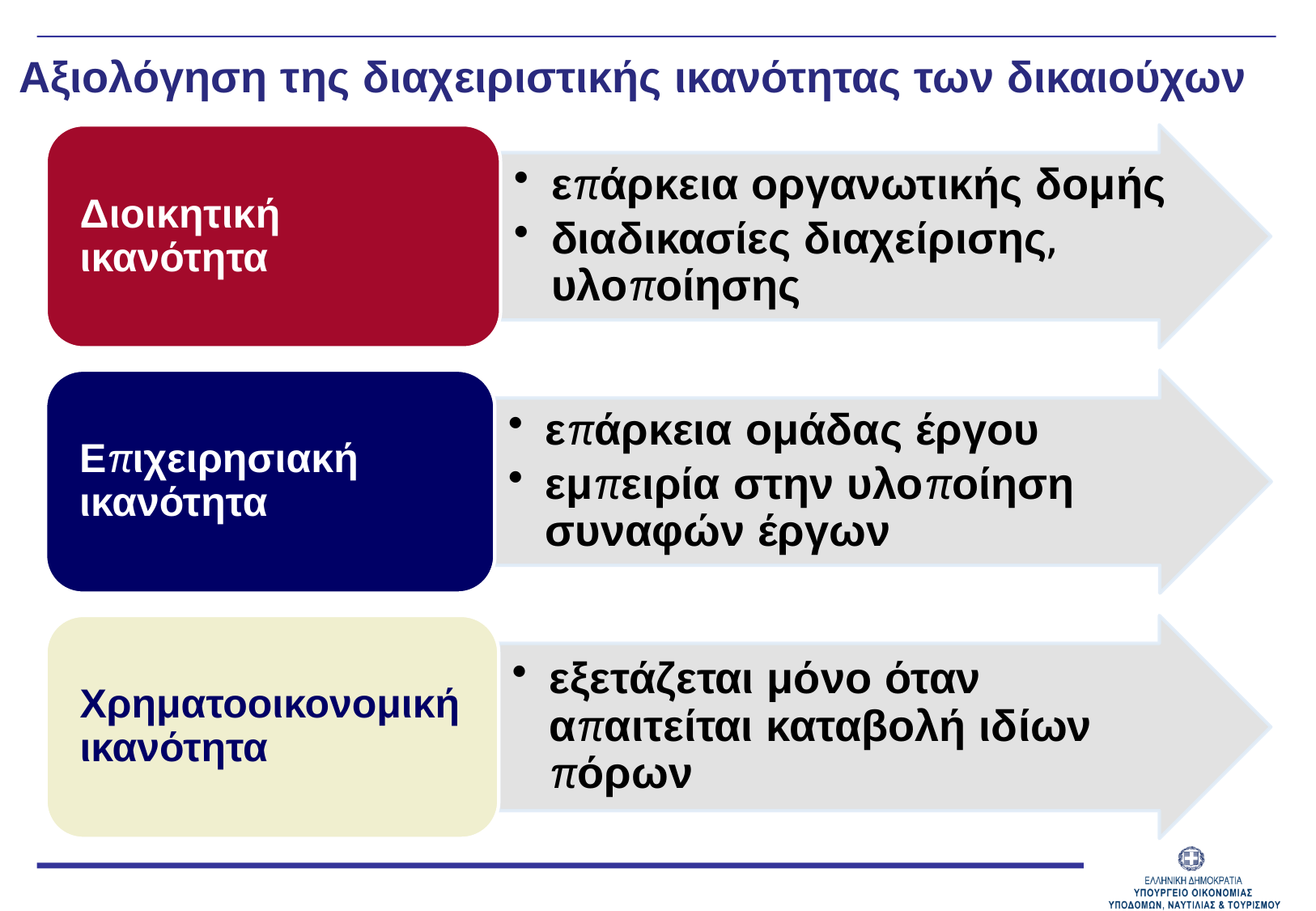

Αξιολόγηση της διαχειριστικής ικανότητας των δικαιούχων
επάρκεια οργανωτικής δομής
διαδικασίες διαχείρισης, υλοποίησης
Διοικητική ικανότητα
επάρκεια ομάδας έργου
εμπειρία στην υλοποίηση συναφών έργων
Επιχειρησιακή ικανότητα
εξετάζεται μόνο όταν απαιτείται καταβολή ιδίων πόρων
Χρηματοοικονομική ικανότητα
#